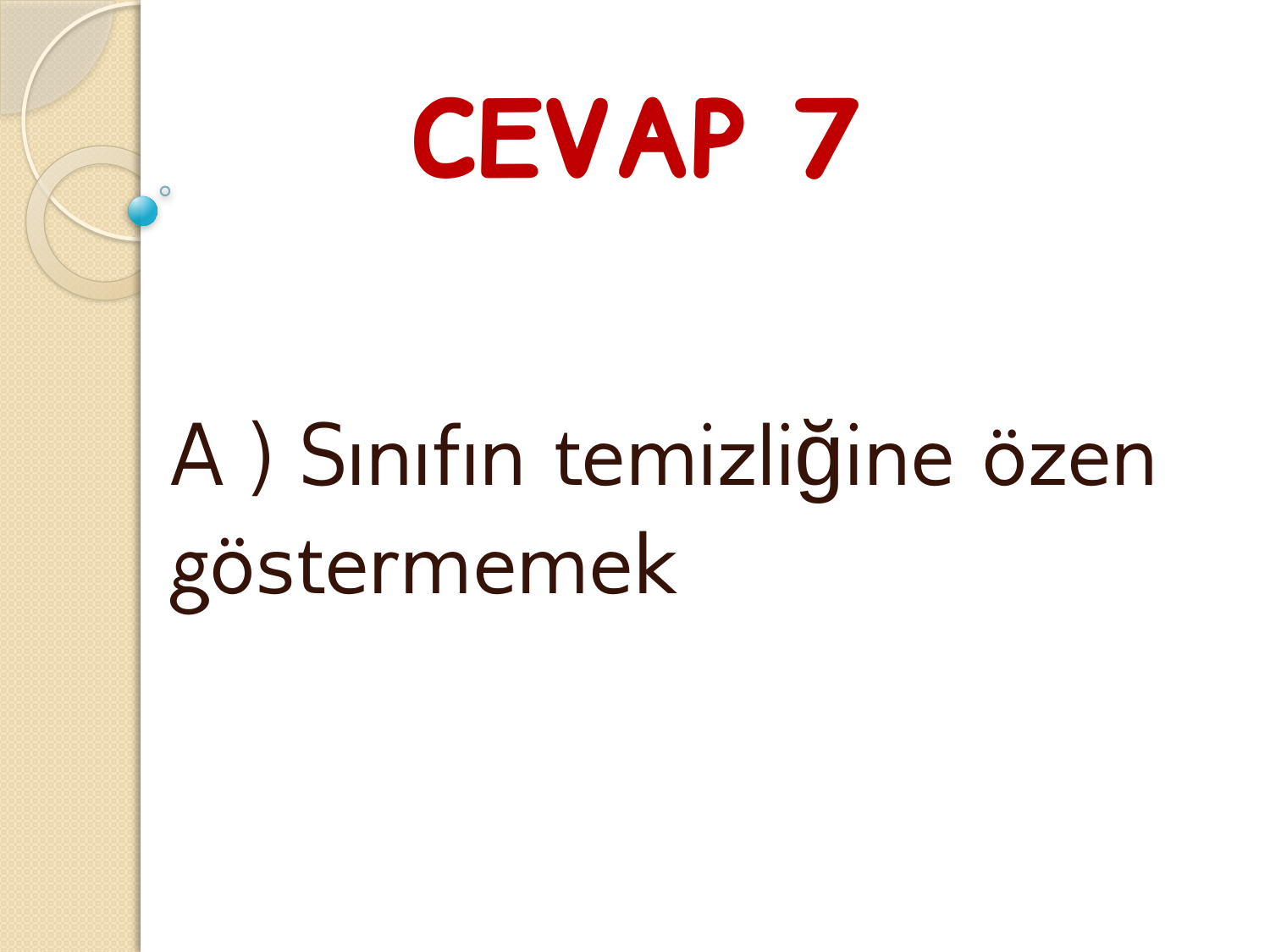

# CEVAP 7
A ) Sınıfın temizliğine özen göstermemek